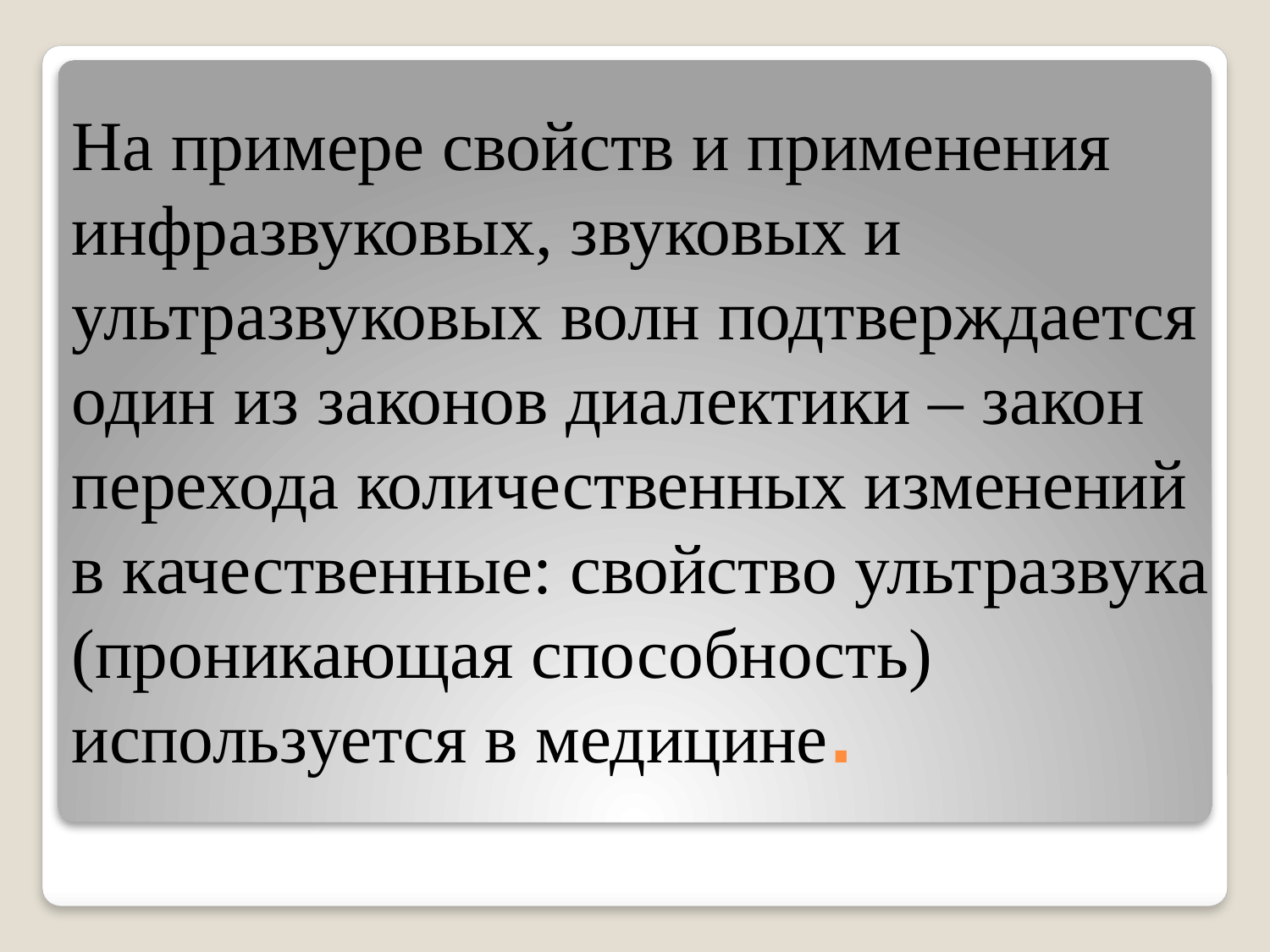

# На примере свойств и применения инфразвуковых, звуковых и ультразвуковых волн подтверждается один из законов диалектики – закон перехода количественных изменений в качественные: свойство ультразвука  (проникающая способность) используется в медицине.